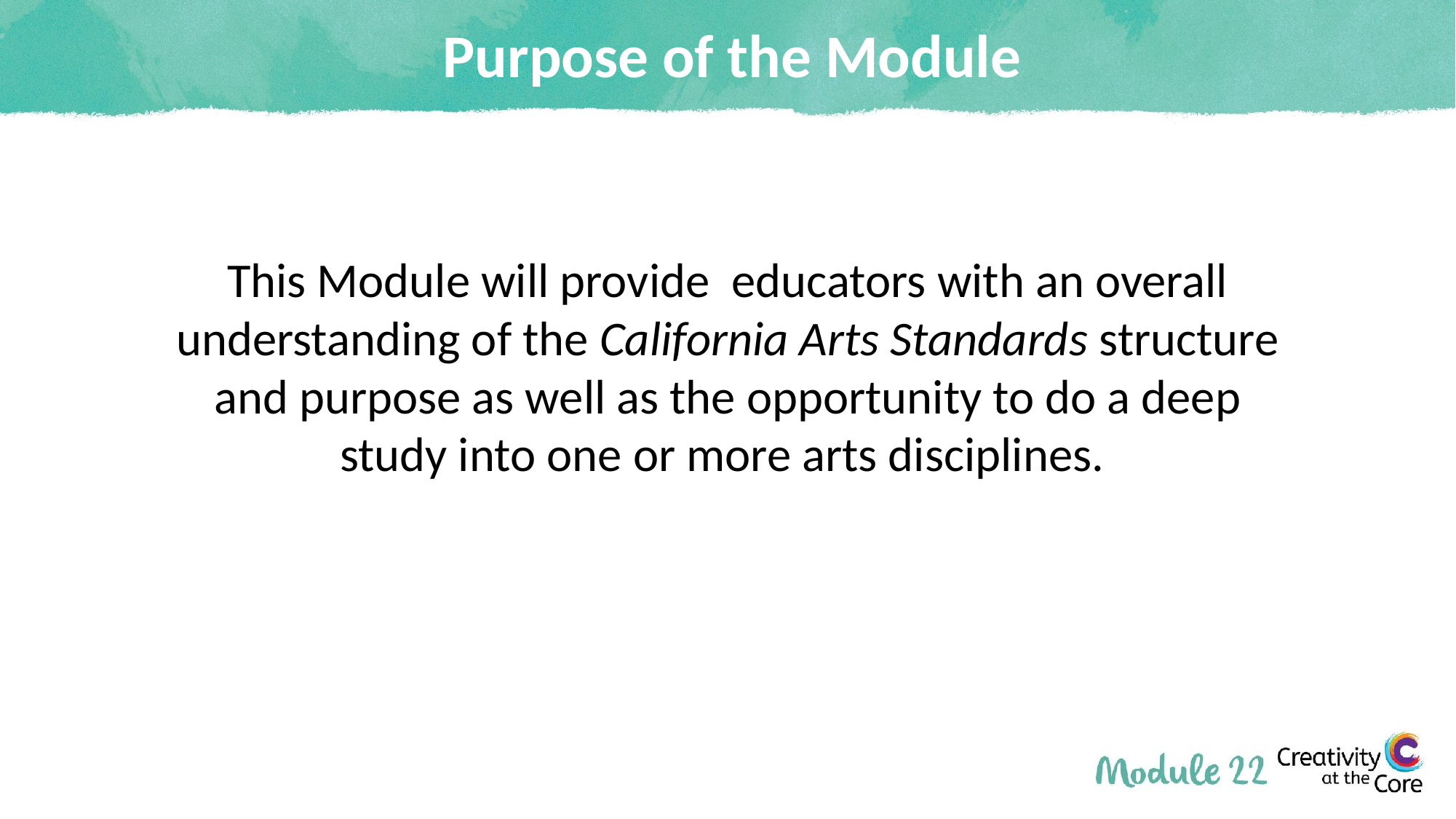

# Purpose of the Module
This Module will provide  educators with an overall understanding of the California Arts Standards structure and purpose as well as the opportunity to do a deep study into one or more arts disciplines.